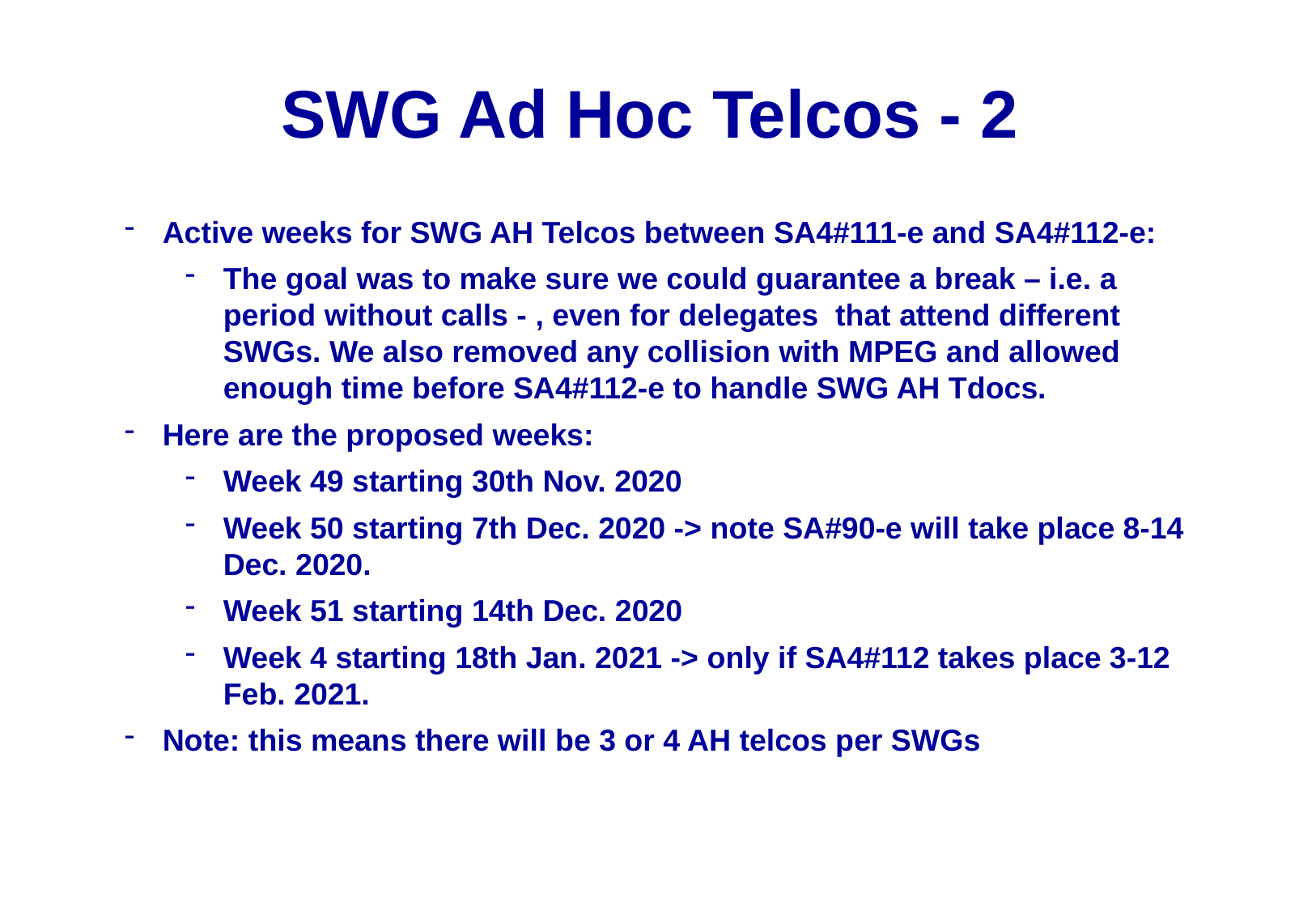

# SWG Ad Hoc Telcos - 2

Active weeks for SWG AH Telcos between SA4#111-e and SA4#112-e:
The goal was to make sure we could guarantee a break – i.e. a period without calls - , even for delegates  that attend different SWGs. We also removed any collision with MPEG and allowed enough time before SA4#112-e to handle SWG AH Tdocs.
Here are the proposed weeks:
Week 49 starting 30th Nov. 2020
Week 50 starting 7th Dec. 2020 -> note SA#90-e will take place 8-14 Dec. 2020.
Week 51 starting 14th Dec. 2020
Week 4 starting 18th Jan. 2021 -> only if SA4#112 takes place 3-12 Feb. 2021.
Note: this means there will be 3 or 4 AH telcos per SWGs